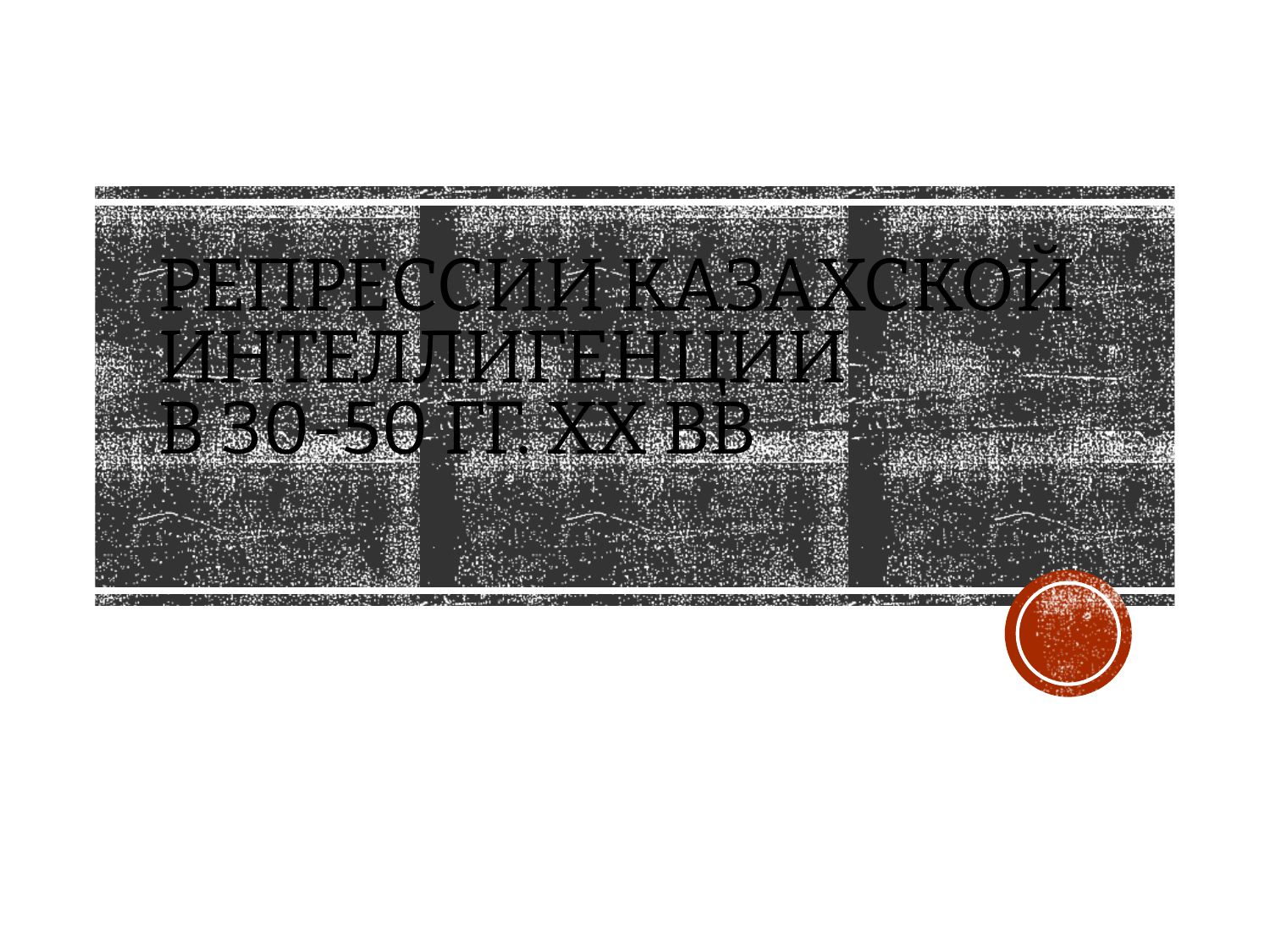

# Репрессии Казахской инТЕЛлиГЕНЦИИ В 30-50 ГГ. XX вв